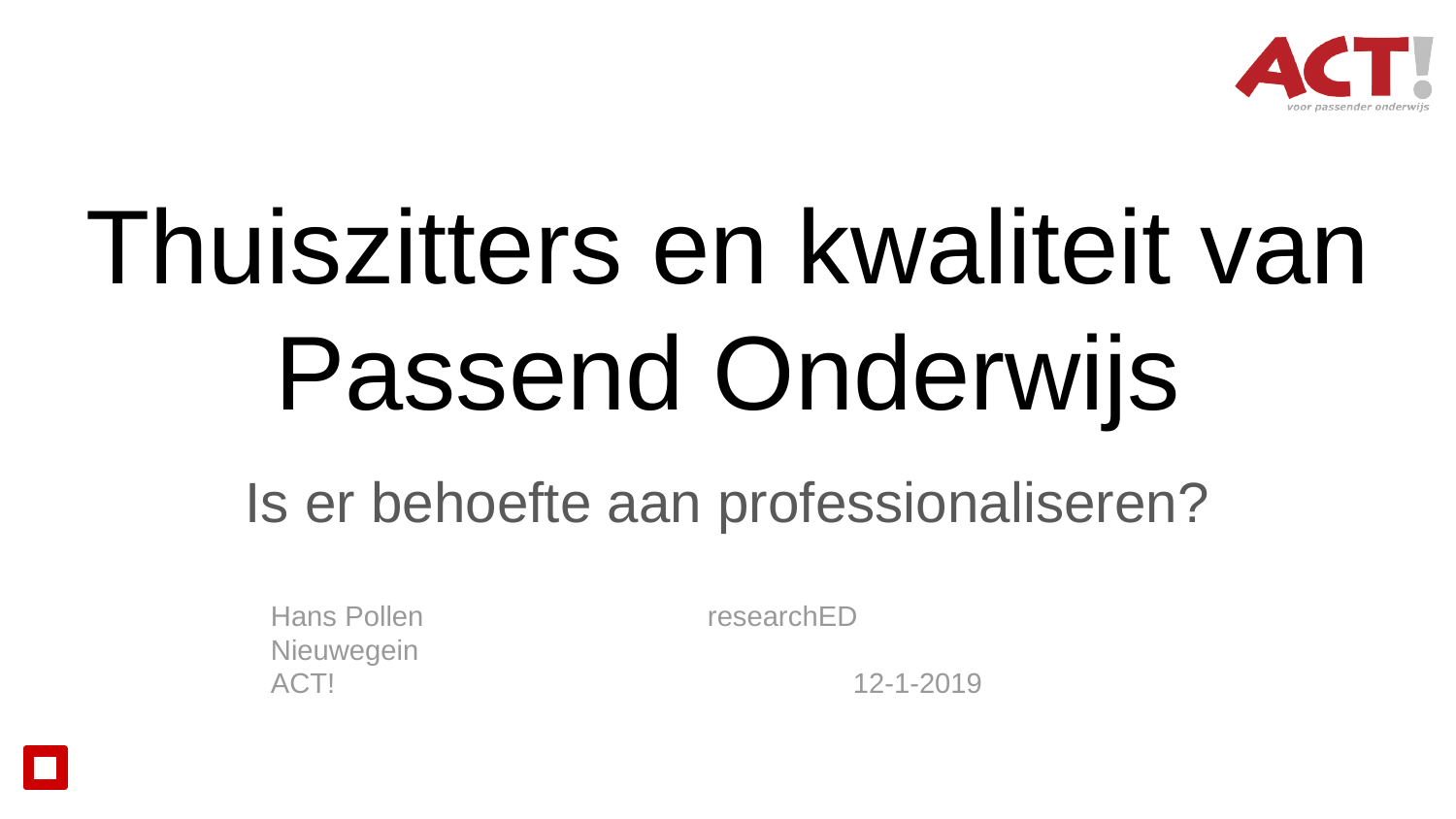

# Thuiszitters en kwaliteit van Passend Onderwijs
Is er behoefte aan professionaliseren?
Hans Pollen		researchED 		Nieuwegein
ACT!				12-1-2019